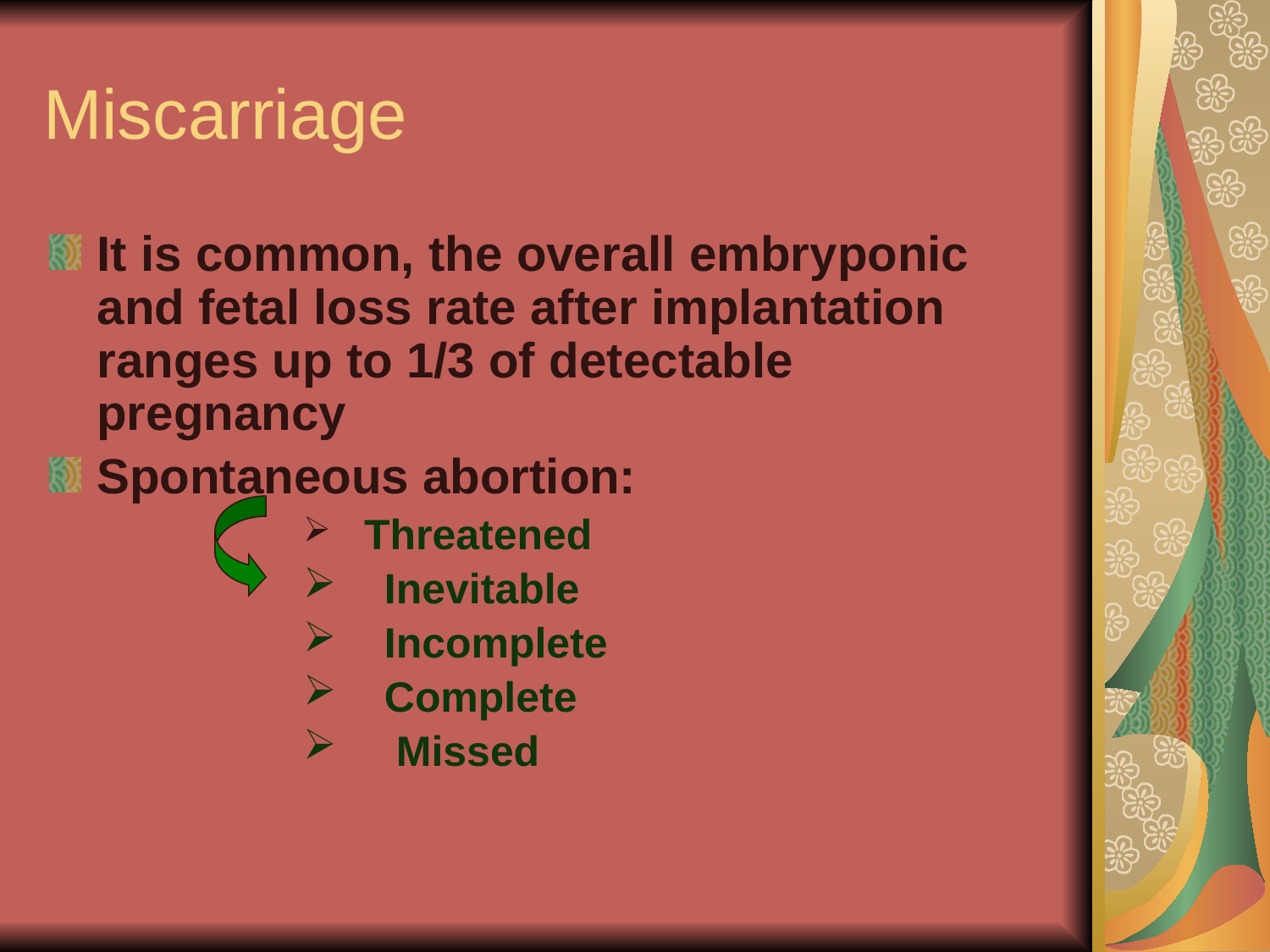

# Miscarriage
It is common, the overall embryponic and fetal loss rate after implantation ranges up to 1/3 of detectable pregnancy
Spontaneous abortion:
   Threatened
    Inevitable
    Incomplete
    Complete
     Missed